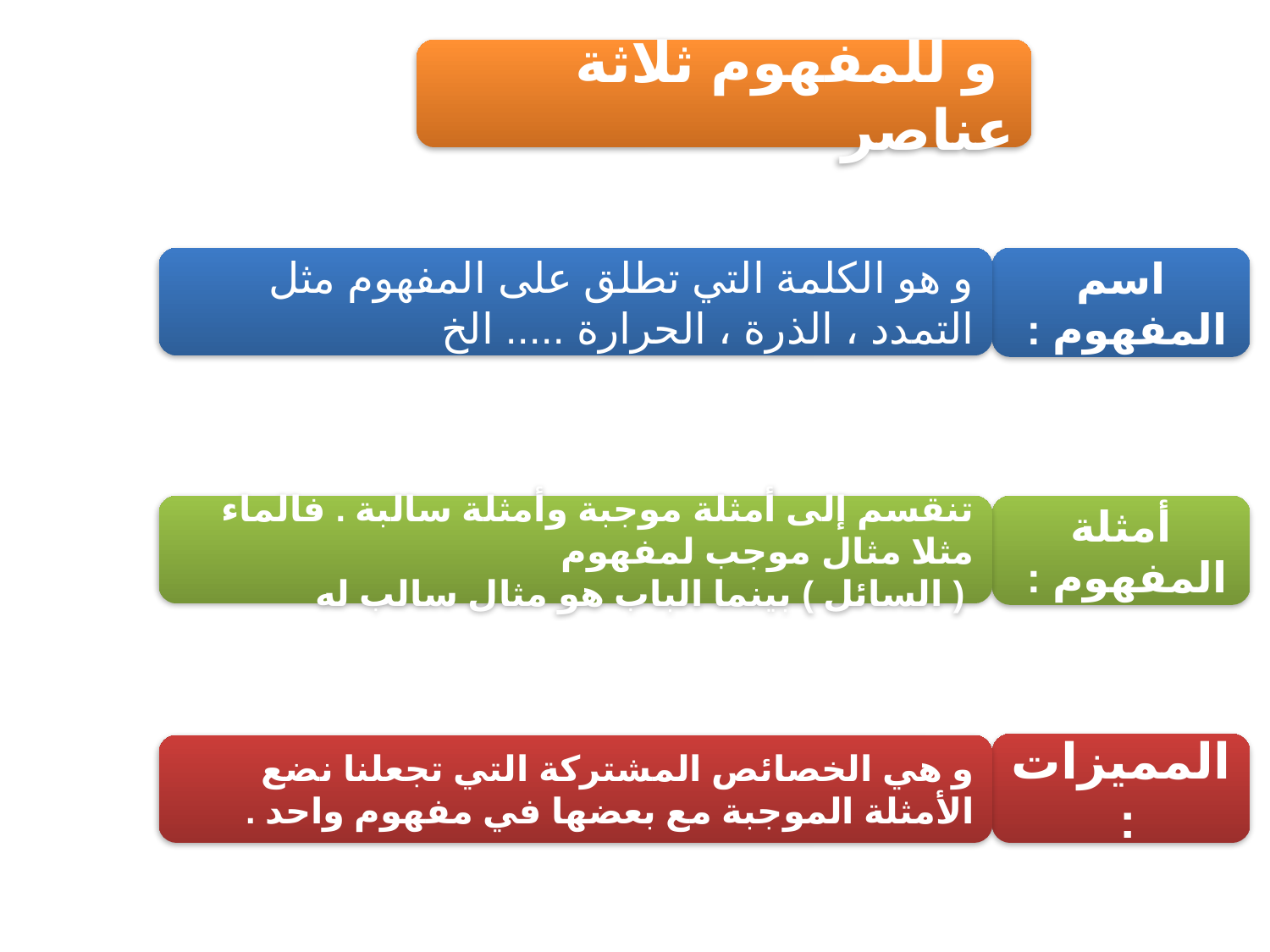

و للمفهوم ثلاثة عناصر
و هو الكلمة التي تطلق على المفهوم مثل التمدد ، الذرة ، الحرارة ..... الخ
اسم المفهوم :
تنقسم إلى أمثلة موجبة وأمثلة سالبة . فالماء مثلا مثال موجب لمفهوم
 ( السائل ) بينما الباب هو مثال سالب له
أمثلة المفهوم :
المميزات :
و هي الخصائص المشتركة التي تجعلنا نضع الأمثلة الموجبة مع بعضها في مفهوم واحد .